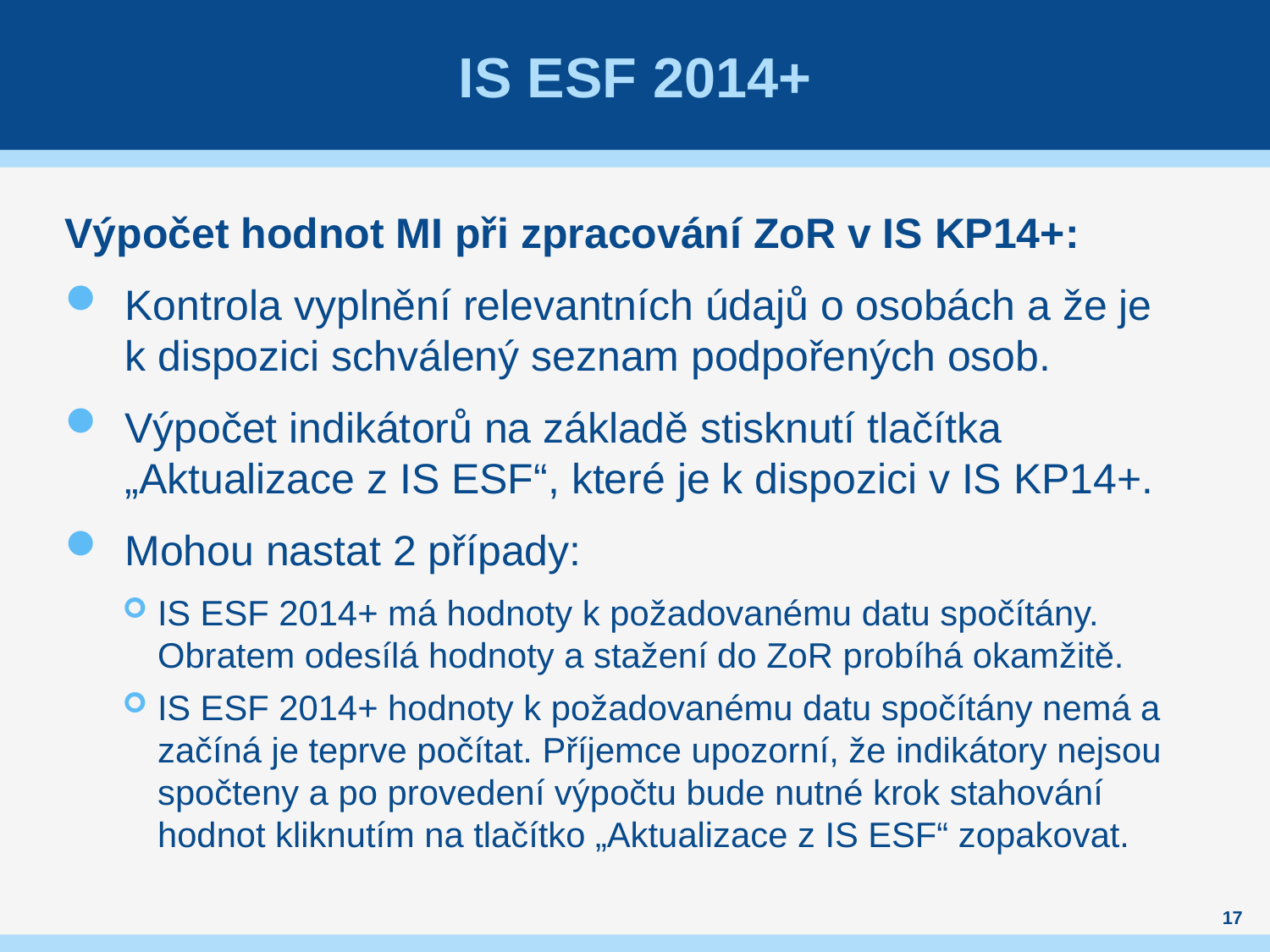

# IS ESF 2014+
Výpočet hodnot MI při zpracování ZoR v IS KP14+:
Kontrola vyplnění relevantních údajů o osobách a že je k dispozici schválený seznam podpořených osob.
Výpočet indikátorů na základě stisknutí tlačítka „Aktualizace z IS ESF“, které je k dispozici v IS KP14+.
Mohou nastat 2 případy:
IS ESF 2014+ má hodnoty k požadovanému datu spočítány. Obratem odesílá hodnoty a stažení do ZoR probíhá okamžitě.
IS ESF 2014+ hodnoty k požadovanému datu spočítány nemá a začíná je teprve počítat. Příjemce upozorní, že indikátory nejsou spočteny a po provedení výpočtu bude nutné krok stahování hodnot kliknutím na tlačítko „Aktualizace z IS ESF“ zopakovat.

17